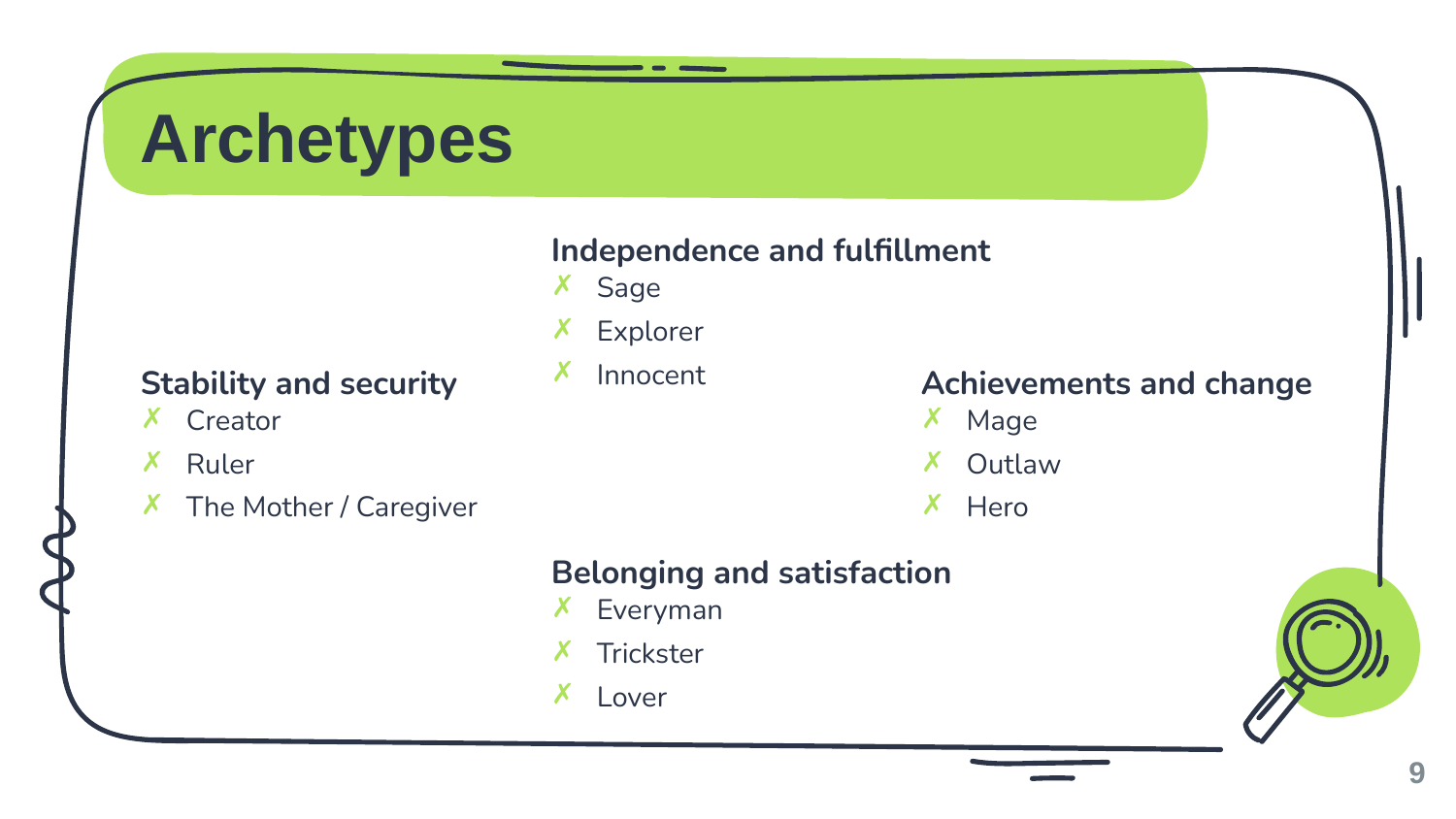

# Archetypes
Independence and fulfillment
Sage
Explorer
Innocent
Stability and security
Creator
Ruler
The Mother / Caregiver
Achievements and change
Mage
Outlaw
Hero
Belonging and satisfaction
Everyman
Trickster
Lover

9